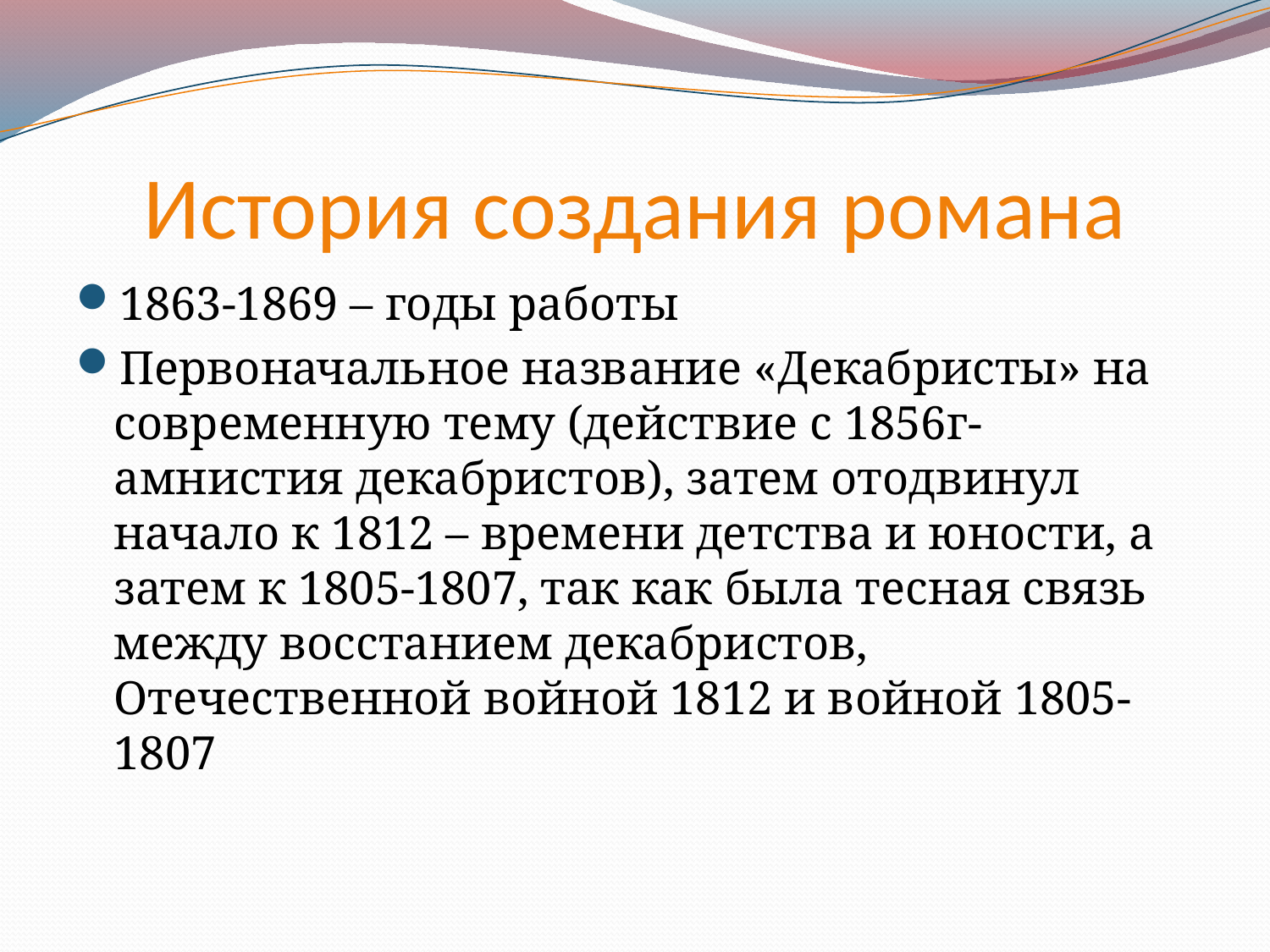

# История создания романа
1863-1869 – годы работы
Первоначальное название «Декабристы» на современную тему (действие с 1856г-амнистия декабристов), затем отодвинул начало к 1812 – времени детства и юности, а затем к 1805-1807, так как была тесная связь между восстанием декабристов, Отечественной войной 1812 и войной 1805-1807